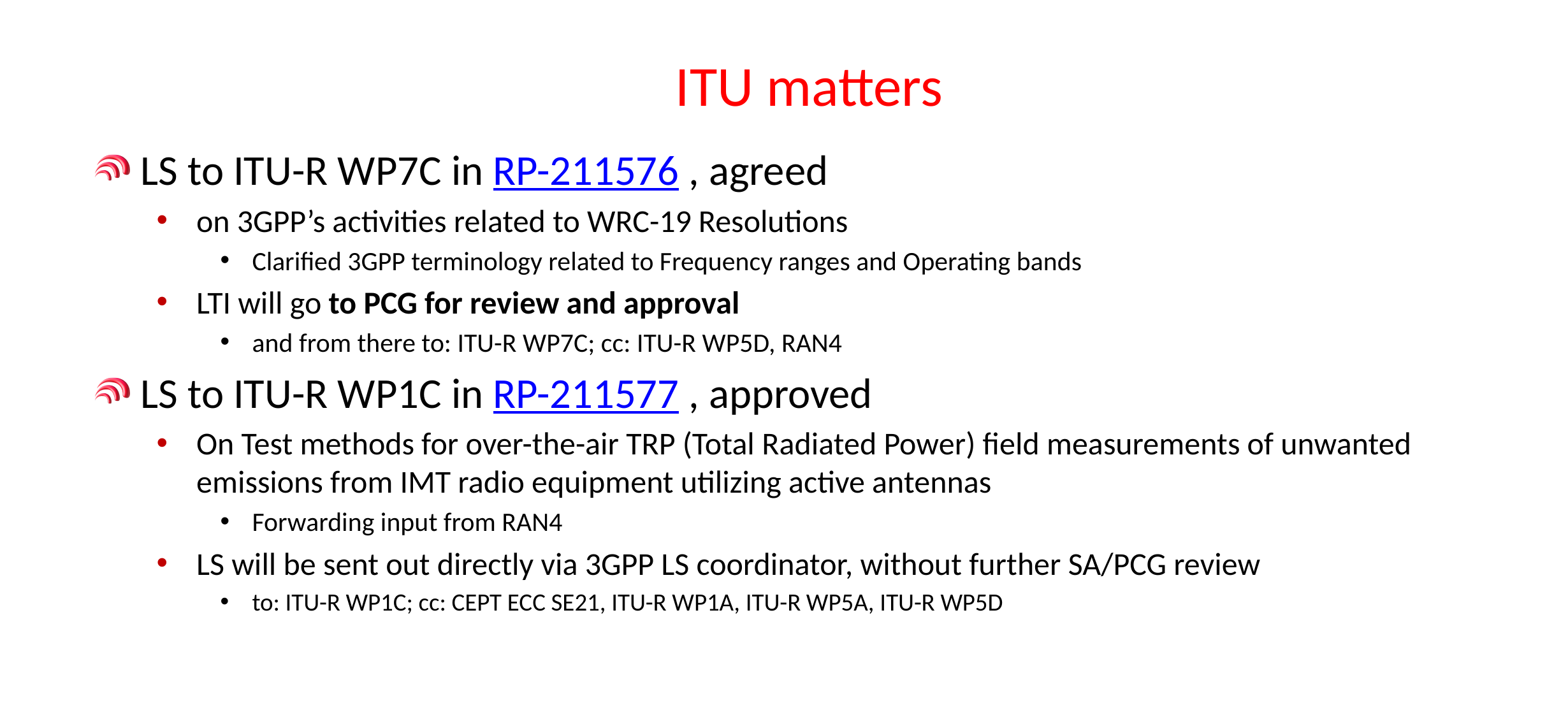

# ITU matters
LS to ITU-R WP7C in RP-211576 , agreed
on 3GPP’s activities related to WRC-19 Resolutions
Clarified 3GPP terminology related to Frequency ranges and Operating bands
LTI will go to PCG for review and approval
and from there to: ITU-R WP7C; cc: ITU-R WP5D, RAN4
LS to ITU-R WP1C in RP-211577 , approved
On Test methods for over-the-air TRP (Total Radiated Power) field measurements of unwanted emissions from IMT radio equipment utilizing active antennas
Forwarding input from RAN4
LS will be sent out directly via 3GPP LS coordinator, without further SA/PCG review
to: ITU-R WP1C; cc: CEPT ECC SE21, ITU-R WP1A, ITU-R WP5A, ITU-R WP5D